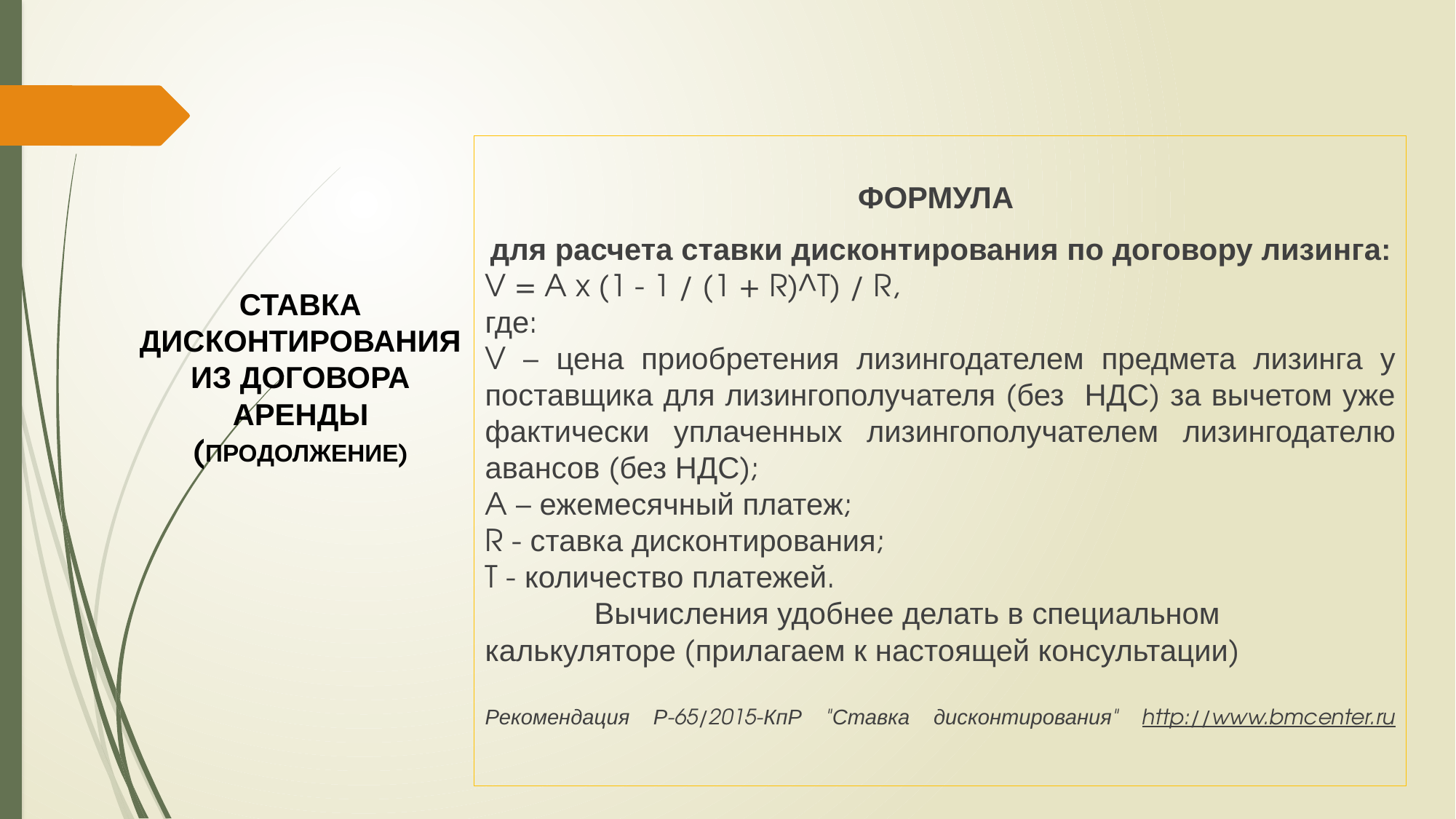

ФОРМУЛА
для расчета ставки дисконтирования по договору лизинга:
V = A x (1 - 1 / (1 + R)^T) / R,
где:
V – цена приобретения лизингодателем предмета лизинга у поставщика для лизингополучателя (без  НДС) за вычетом уже фактически уплаченных лизингополучателем лизингодателю авансов (без НДС);
A – ежемесячный платеж;
R - ставка дисконтирования;
T - количество платежей.
	Вычисления удобнее делать в специальном калькуляторе (прилагаем к настоящей консультации)
Рекомендация Р-65/2015-КпР "Ставка дисконтирования" http://www.bmcenter.ru

Ставка дисконтирования из договора аренды (продолжение)